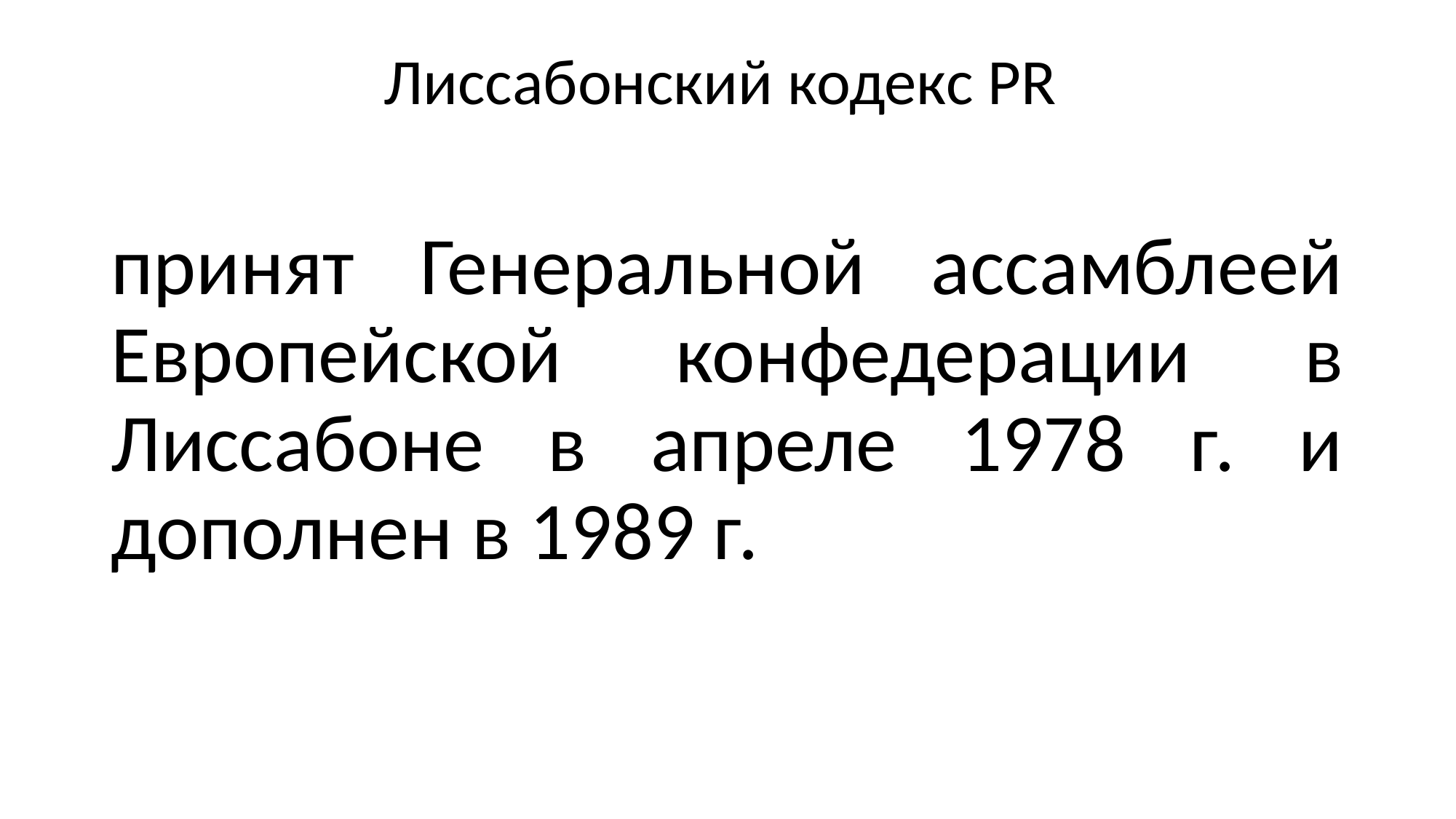

# Лиссабонский кодекс PR
принят Генеральной ассамблеей Европейской конфедерации в Лиссабоне в апреле 1978 г. и дополнен в 1989 г.